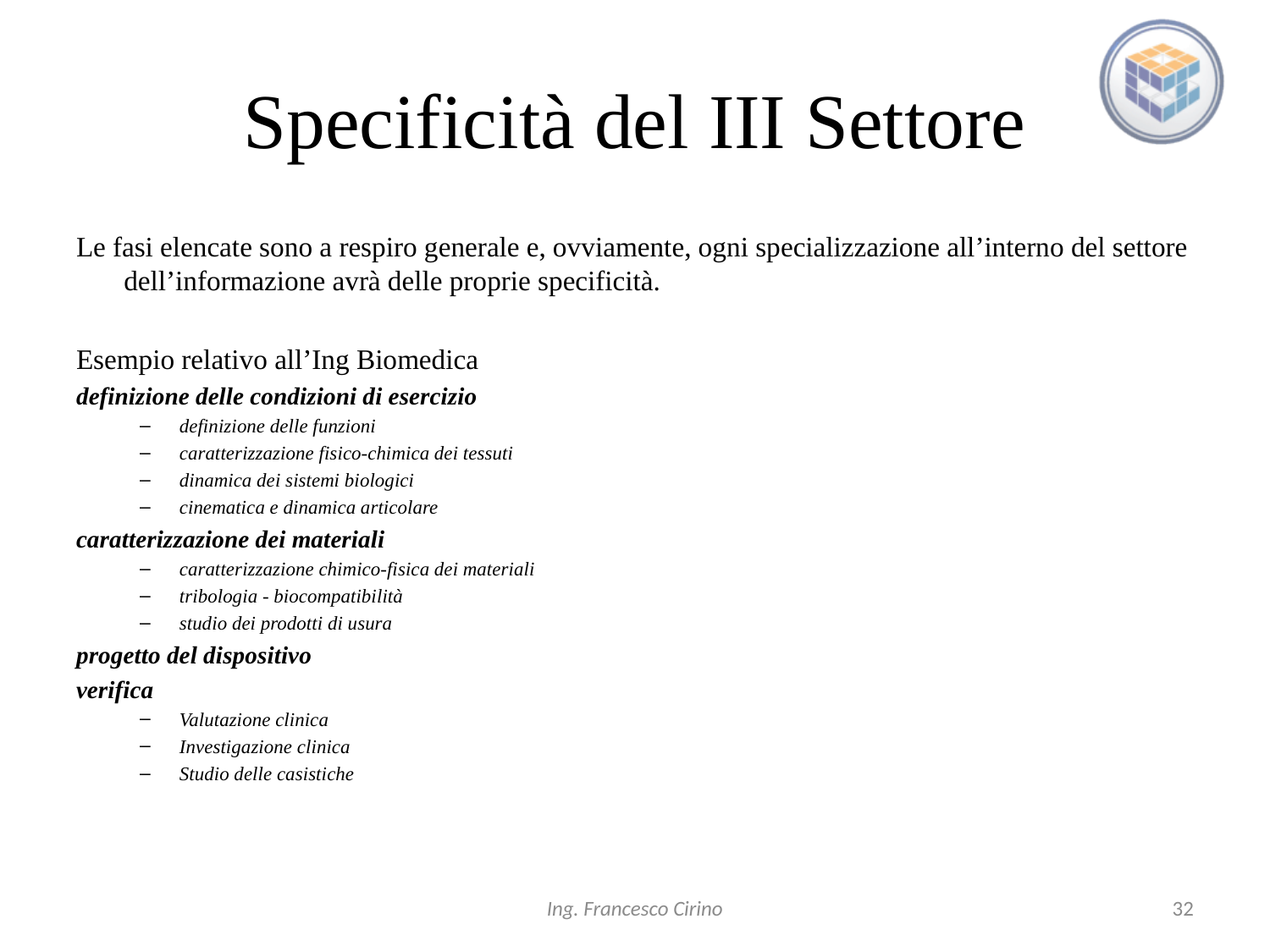

# Specificità del III Settore
Le fasi elencate sono a respiro generale e, ovviamente, ogni specializzazione all’interno del settore dell’informazione avrà delle proprie specificità.

Esempio relativo all’Ing Biomedica
definizione delle condizioni di esercizio
definizione delle funzioni
caratterizzazione fisico-chimica dei tessuti
dinamica dei sistemi biologici
cinematica e dinamica articolare
caratterizzazione dei materiali
caratterizzazione chimico-fisica dei materiali
tribologia - biocompatibilità
studio dei prodotti di usura
progetto del dispositivo
verifica
Valutazione clinica
Investigazione clinica
Studio delle casistiche

Ing. Francesco Cirino
32